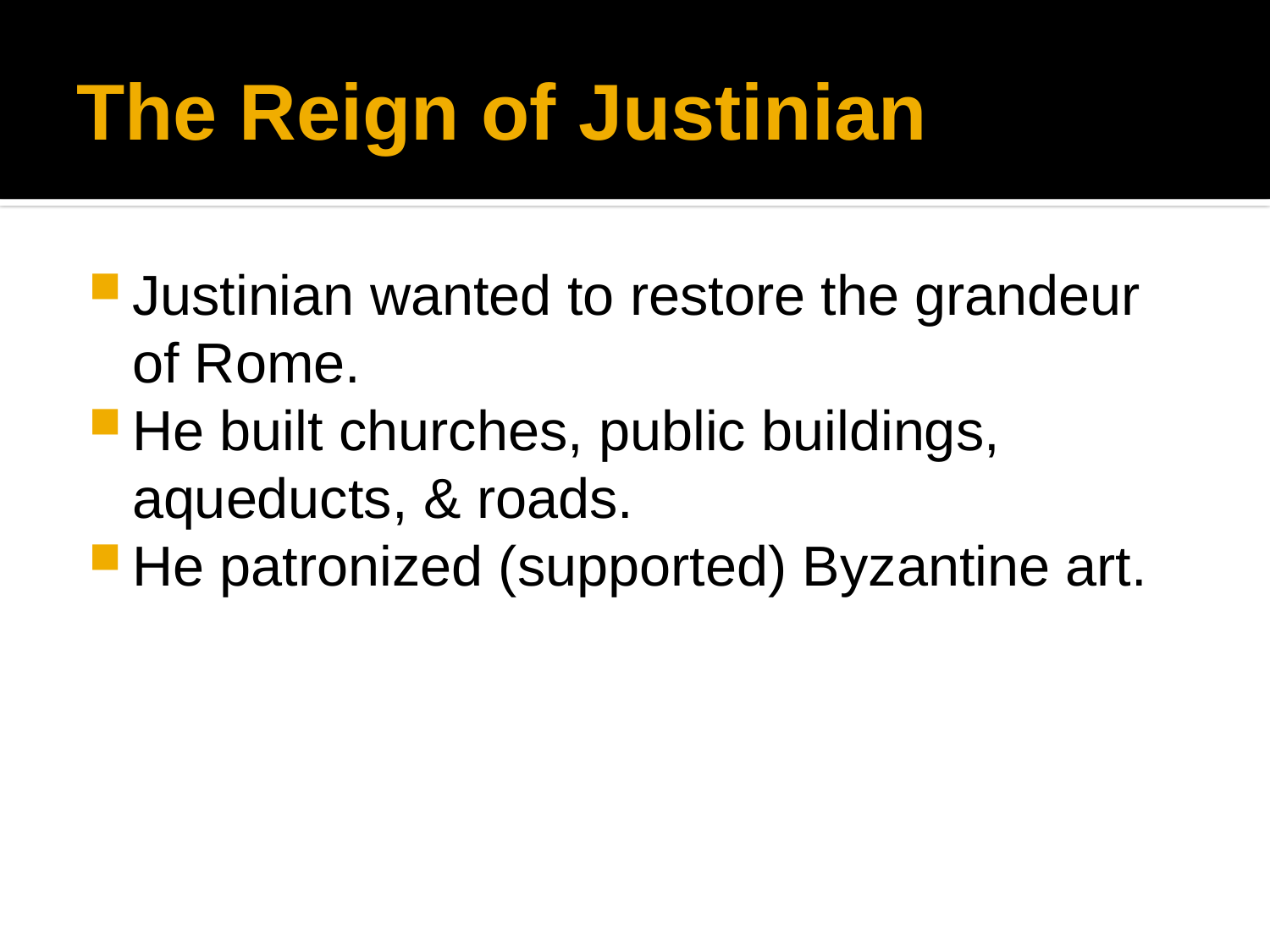

# The Reign of Justinian
Justinian wanted to restore the grandeur of Rome.
He built churches, public buildings, aqueducts, & roads.
He patronized (supported) Byzantine art.